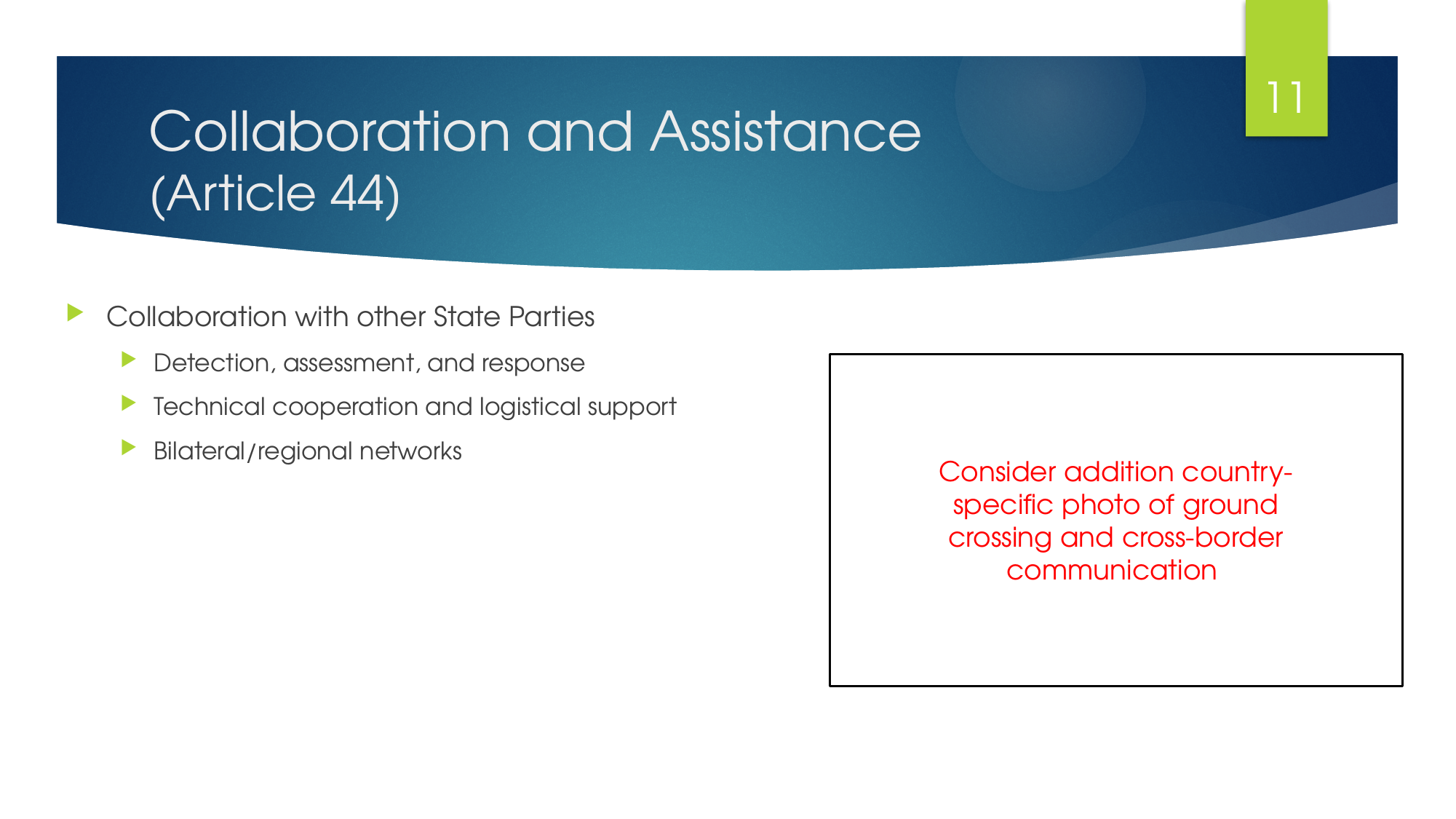

11
# Collaboration and Assistance (Article 44)
Collaboration with other State Parties
Detection, assessment, and response
Technical cooperation and logistical support
Bilateral/regional networks

Consider addition country-specific photo of ground crossing and cross-border communication